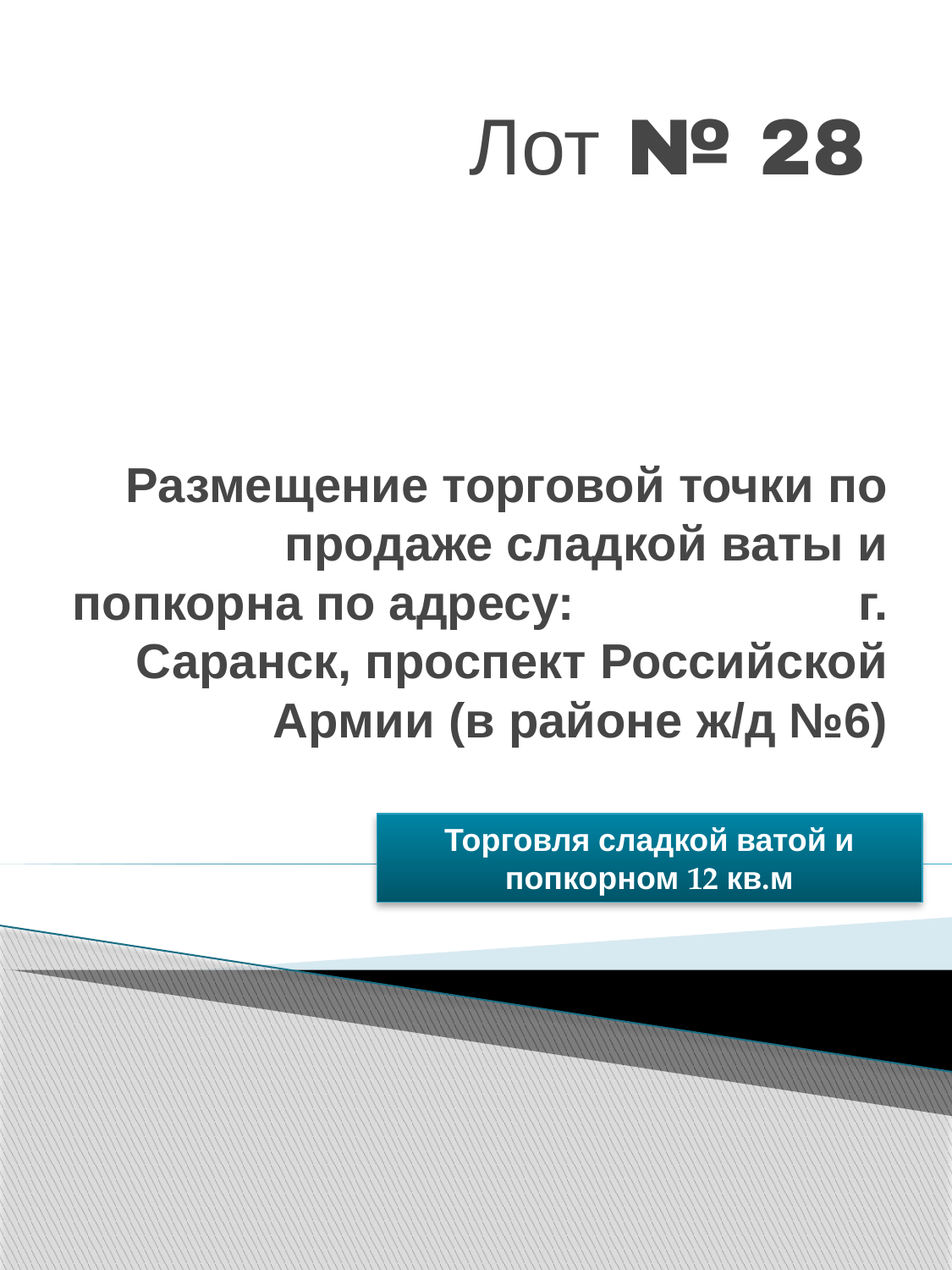

Лот № 28
# Размещение торговой точки по продаже сладкой ваты и попкорна по адресу:                     г.  Саранск, проспект Российской Армии (в районе ж/д №6)
Торговля сладкой ватой и попкорном 12 кв.м